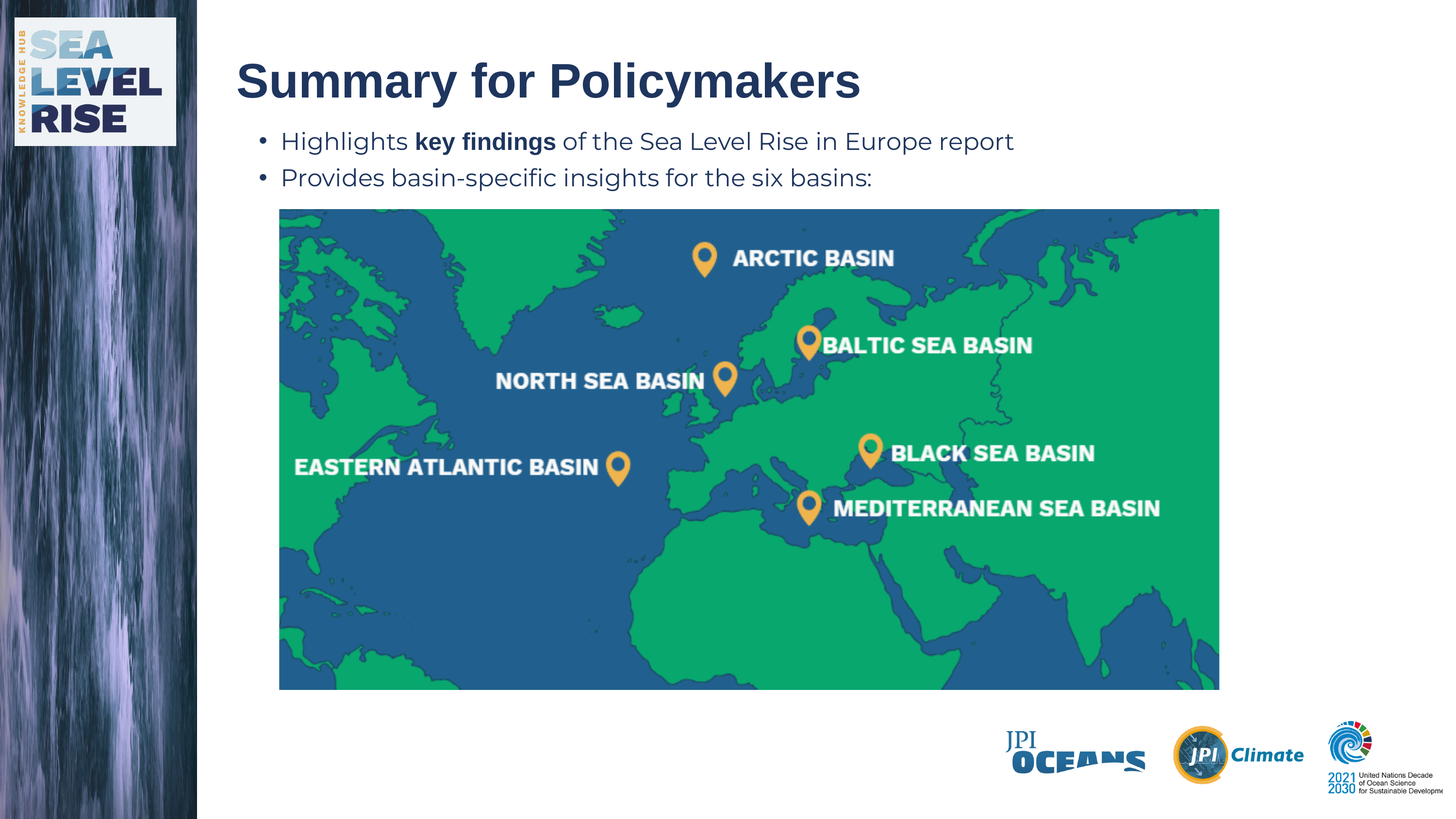

Summary for Policymakers

Highlights key findings of the Sea Level Rise in Europe report
Provides basin-specific insights for the six basins: